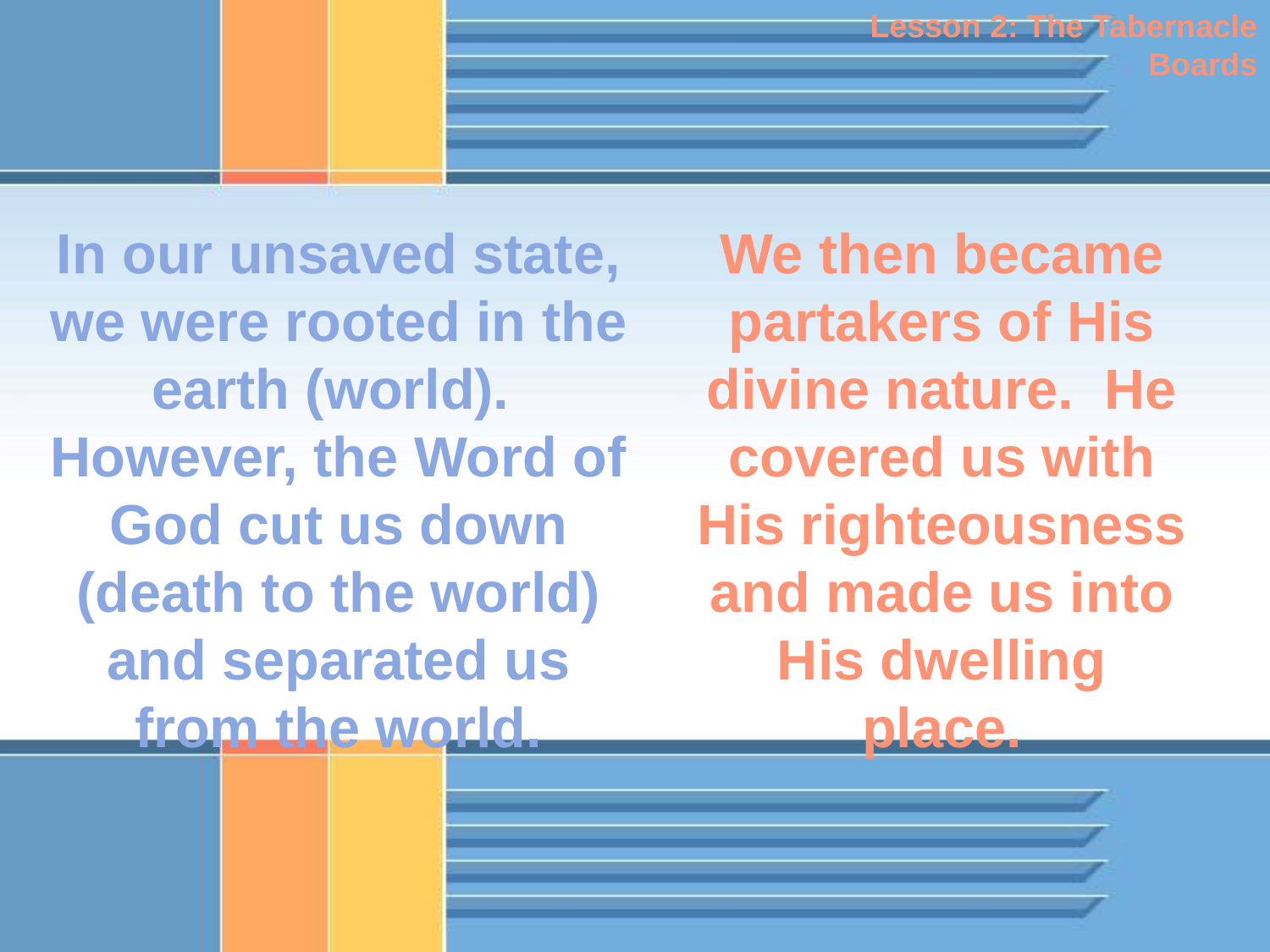

Lesson 2: The Tabernacle Boards
In our unsaved state, we were rooted in the earth (world).  However, the Word of God cut us down (death to the world) and separated us from the world.
We then became partakers of His divine nature.  He covered us with His righteousness and made us into His dwelling place.